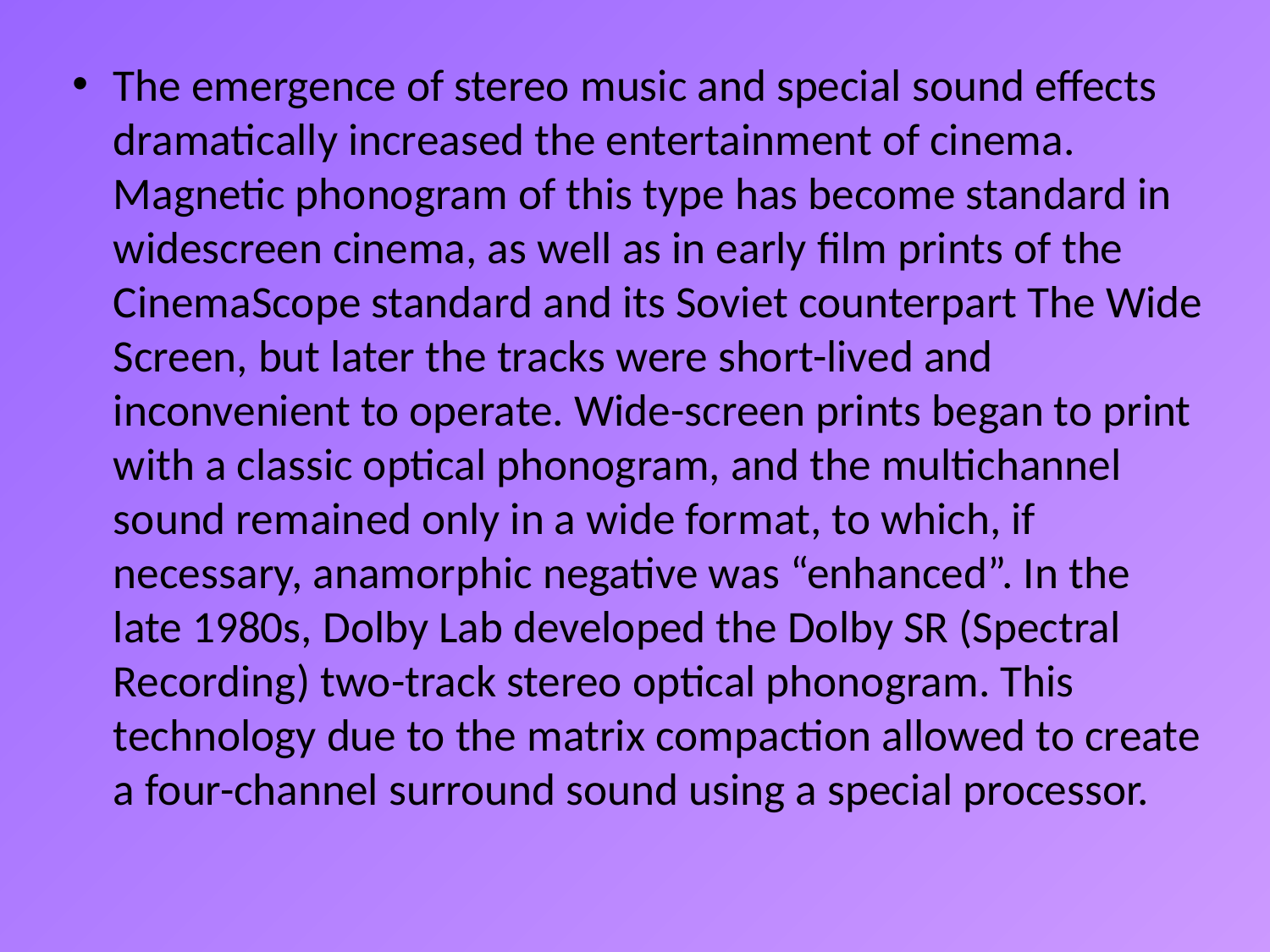

The emergence of stereo music and special sound effects dramatically increased the entertainment of cinema. Magnetic phonogram of this type has become standard in widescreen cinema, as well as in early film prints of the CinemaScope standard and its Soviet counterpart The Wide Screen, but later the tracks were short-lived and inconvenient to operate. Wide-screen prints began to print with a classic optical phonogram, and the multichannel sound remained only in a wide format, to which, if necessary, anamorphic negative was “enhanced”. In the late 1980s, Dolby Lab developed the Dolby SR (Spectral Recording) two-track stereo optical phonogram. This technology due to the matrix compaction allowed to create a four-channel surround sound using a special processor.